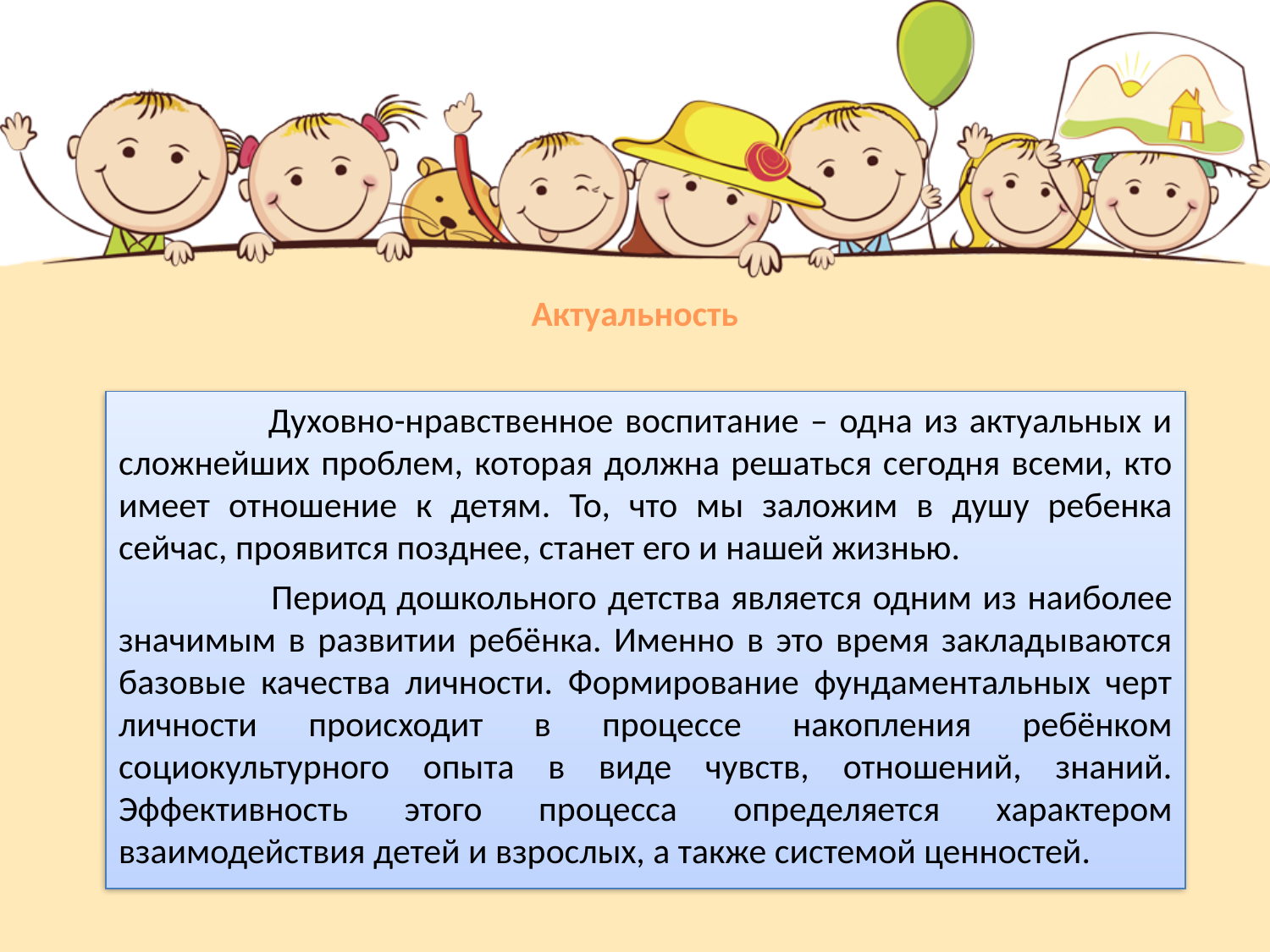

# Актуальность
             Духовно-нравственное воспитание – одна из актуальных и сложнейших проблем, которая должна решаться сегодня всеми, кто имеет отношение к детям. То, что мы заложим в душу ребенка сейчас, проявится позднее, станет его и нашей жизнью.
              Период дошкольного детства является одним из наиболее значимым в развитии ребёнка. Именно в это время закладываются базовые качества личности. Формирование фундаментальных черт личности происходит в процессе накопления ребёнком социокультурного опыта в виде чувств, отношений, знаний. Эффективность этого процесса определяется характером взаимодействия детей и взрослых, а также системой ценностей.